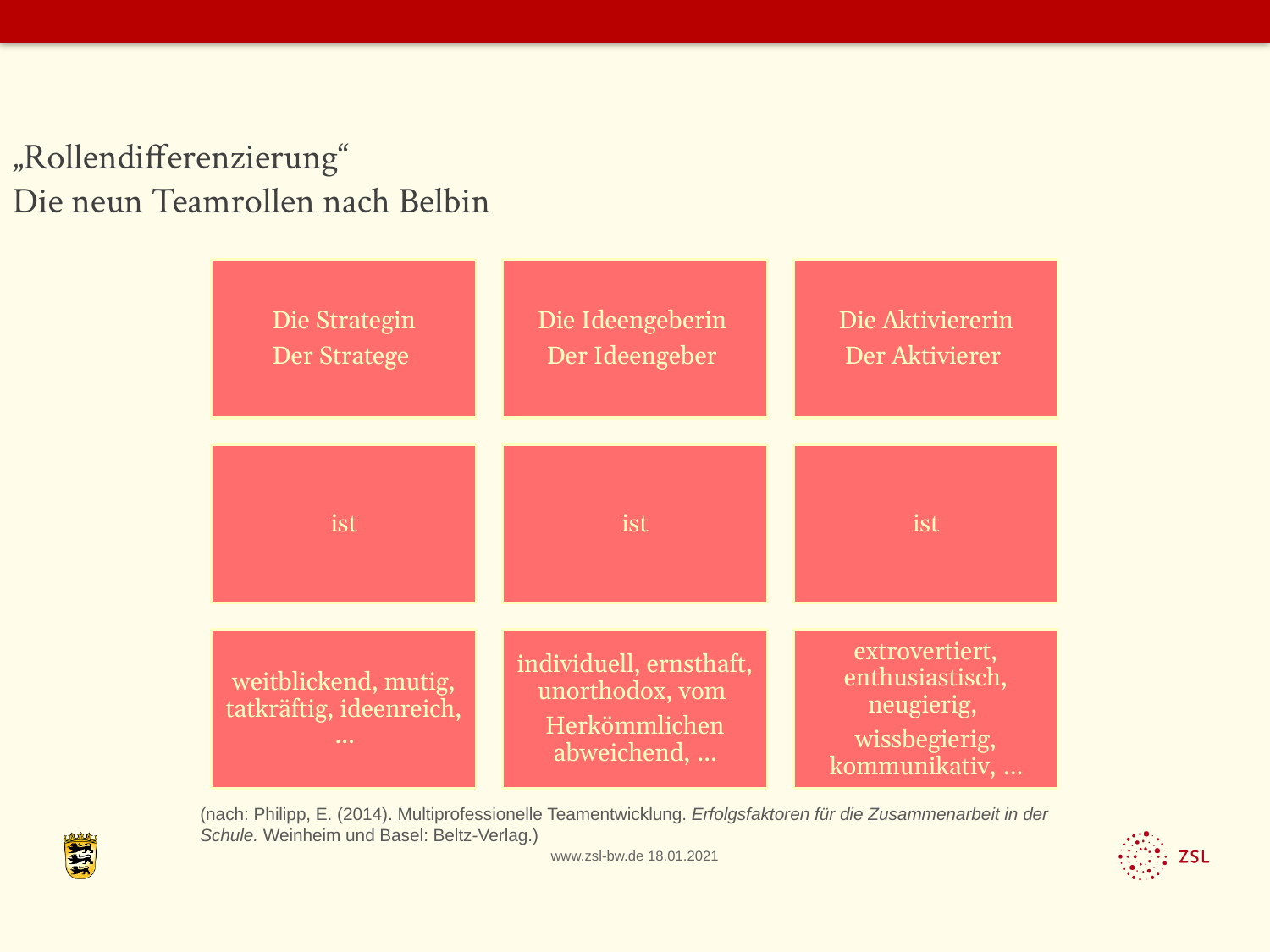

# „Rollendifferenzierung“ Die neun Teamrollen nach Belbin
Die Strategin
Der Stratege
Die Ideengeberin
Der Ideengeber
Die Aktiviererin
Der Aktivierer
ist
ist
ist
weitblickend, mutig, tatkräftig, ideenreich,…
individuell, ernsthaft, unorthodox, vom
Herkömmlichen abweichend, …
extrovertiert, enthusiastisch, neugierig,
wissbegierig, kommunikativ, …
(nach: Philipp, E. (2014). Multiprofessionelle Teamentwicklung. Erfolgsfaktoren für die Zusammenarbeit in der Schule. Weinheim und Basel: Beltz-Verlag.)